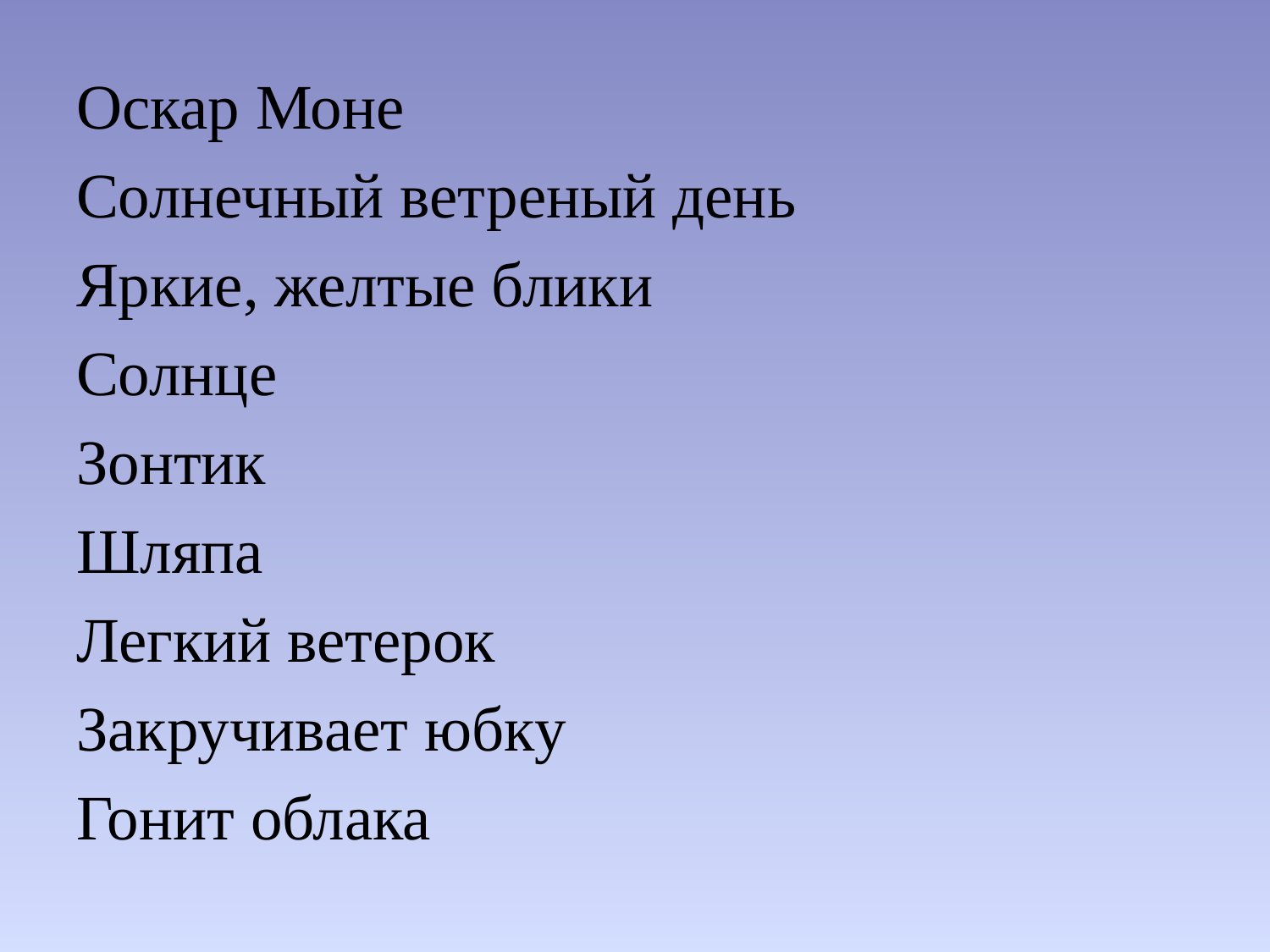

Оскар Моне
Солнечный ветреный день
Яркие, желтые блики
Солнце
Зонтик
Шляпа
Легкий ветерок
Закручивает юбку
Гонит облака